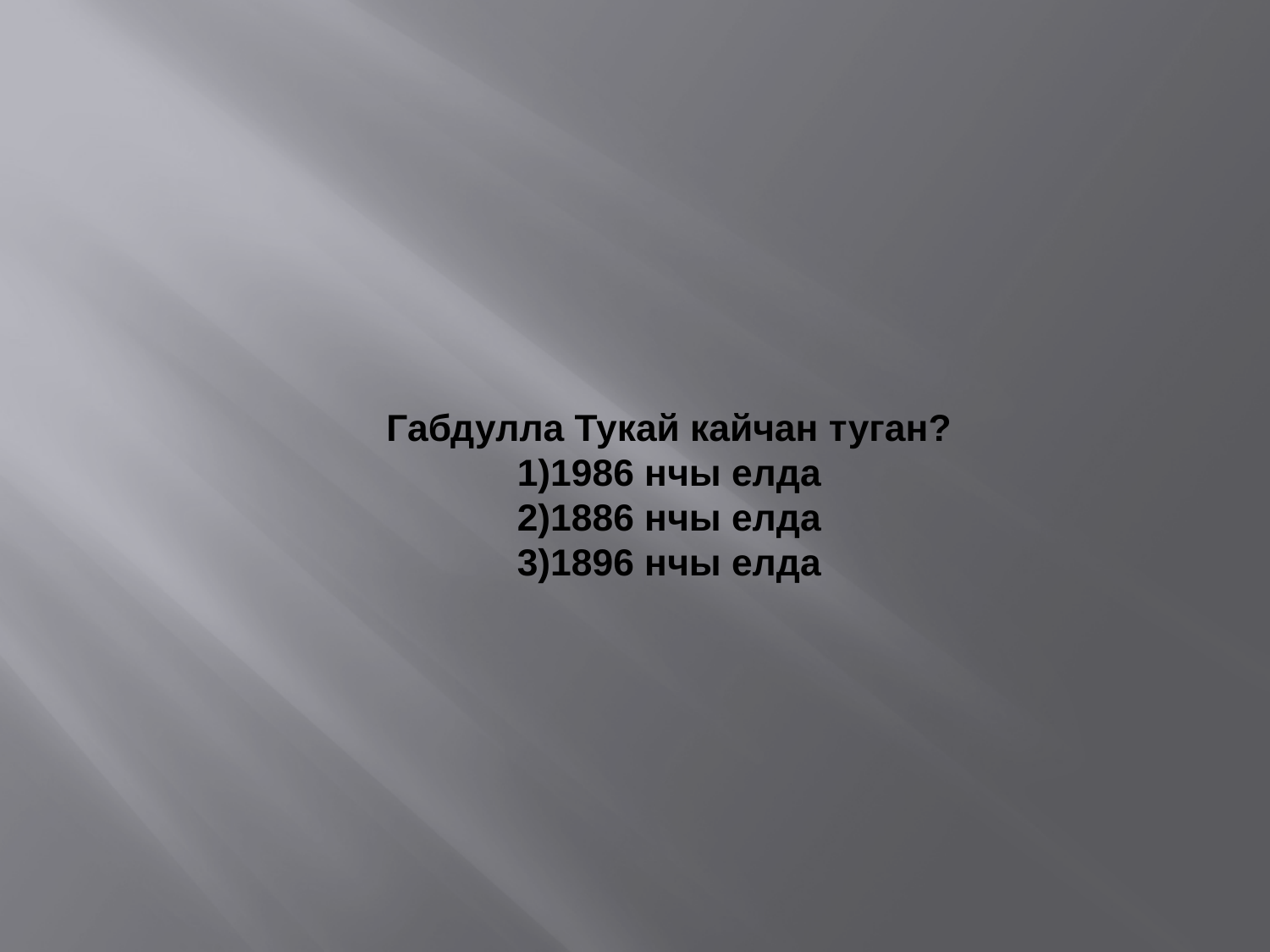

# Габдулла Тукай кайчан туган? 1)1986 нчы елда 2)1886 нчы елда 3)1896 нчы елда